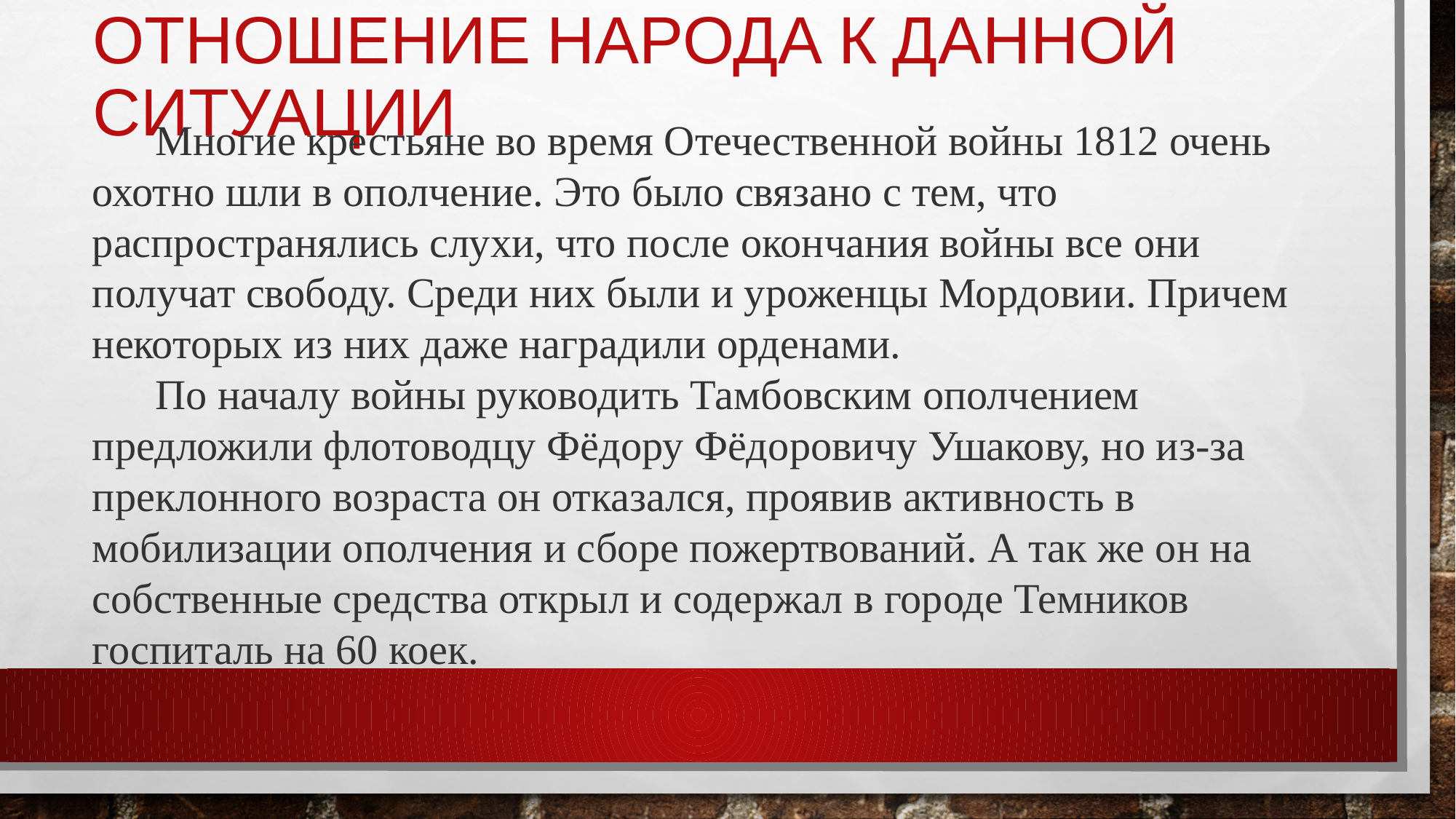

# Отношение народа к данной ситуации
      Многие крестьяне во время Отечественной войны 1812 очень охотно шли в ополчение. Это было связано с тем, что распространялись слухи, что после окончания войны все они получат свободу. Среди них были и уроженцы Мордовии. Причем некоторых из них даже наградили орденами.
      По началу войны руководить Тамбовским ополчением предложили флотоводцу Фёдору Фёдоровичу Ушакову, но из-за преклонного возраста он отказался, проявив активность в мобилизации ополчения и сборе пожертвований. А так же он на собственные средства открыл и содержал в городе Темников госпиталь на 60 коек.